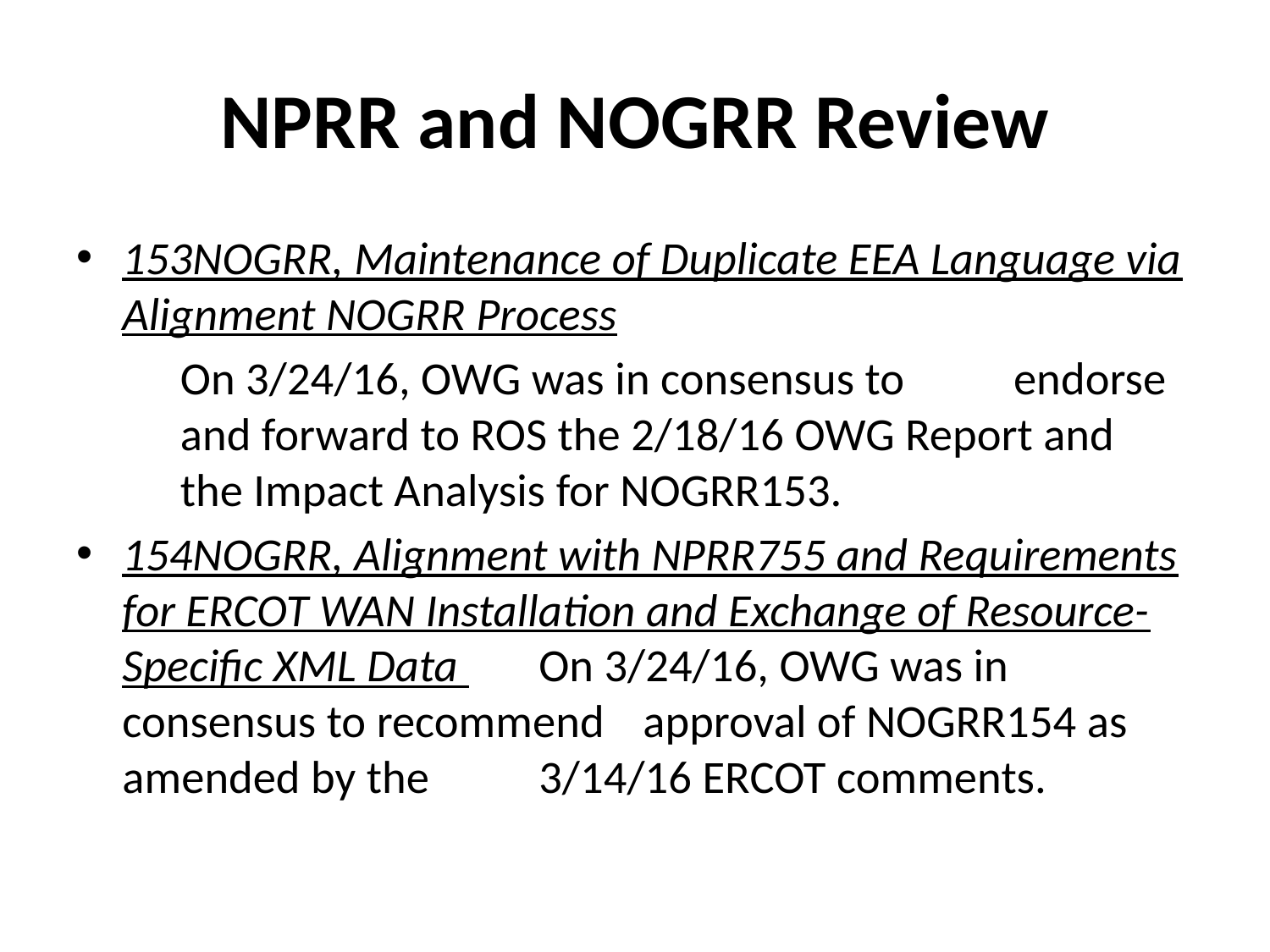

# NPRR and NOGRR Review
153NOGRR, Maintenance of Duplicate EEA Language via Alignment NOGRR Process
	On 3/24/16, OWG was in consensus to 	endorse 	and forward to ROS the 2/18/16 OWG Report and 	the Impact Analysis for NOGRR153.
154NOGRR, Alignment with NPRR755 and Requirements for ERCOT WAN Installation and Exchange of Resource-Specific XML Data 			On 3/24/16, OWG was in consensus to recommend 	approval of NOGRR154 as amended by the 	3/14/16 ERCOT comments.